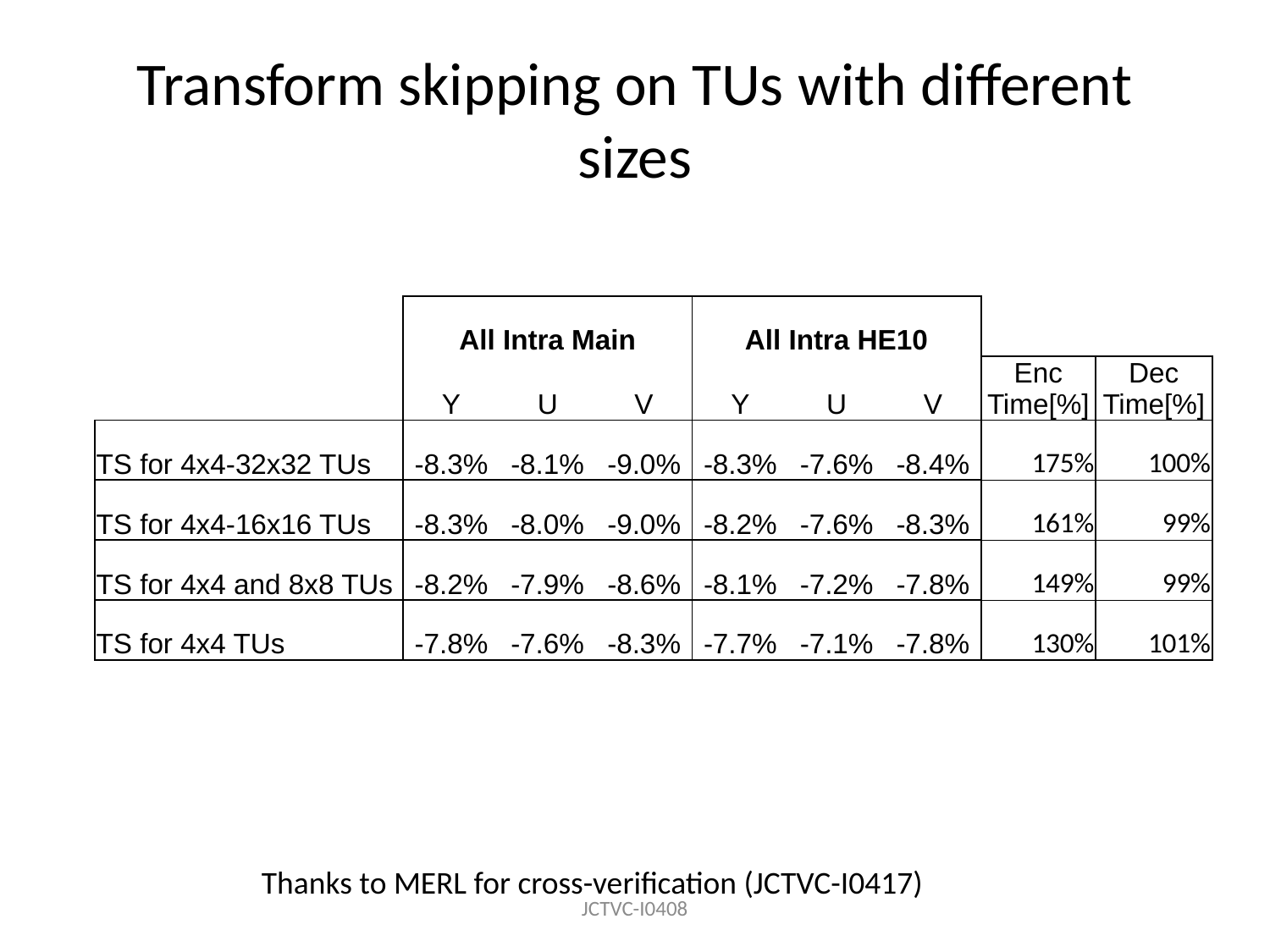

# Transform skipping on TUs with different sizes
|  | All Intra Main |  |  | All Intra HE10 |  |  |  |  |
| --- | --- | --- | --- | --- | --- | --- | --- | --- |
|  | Y | U | V | Y | U | V | Enc Time[%] | Dec Time[%] |
| TS for 4x4-32x32 TUs | -8.3% | -8.1% | -9.0% | -8.3% | -7.6% | -8.4% | 175% | 100% |
| TS for 4x4-16x16 TUs | -8.3% | -8.0% | -9.0% | -8.2% | -7.6% | -8.3% | 161% | 99% |
| TS for 4x4 and 8x8 TUs | -8.2% | -7.9% | -8.6% | -8.1% | -7.2% | -7.8% | 149% | 99% |
| TS for 4x4 TUs | -7.8% | -7.6% | -8.3% | -7.7% | -7.1% | -7.8% | 130% | 101% |
Thanks to MERL for cross-verification (JCTVC-I0417)
JCTVC-I0408